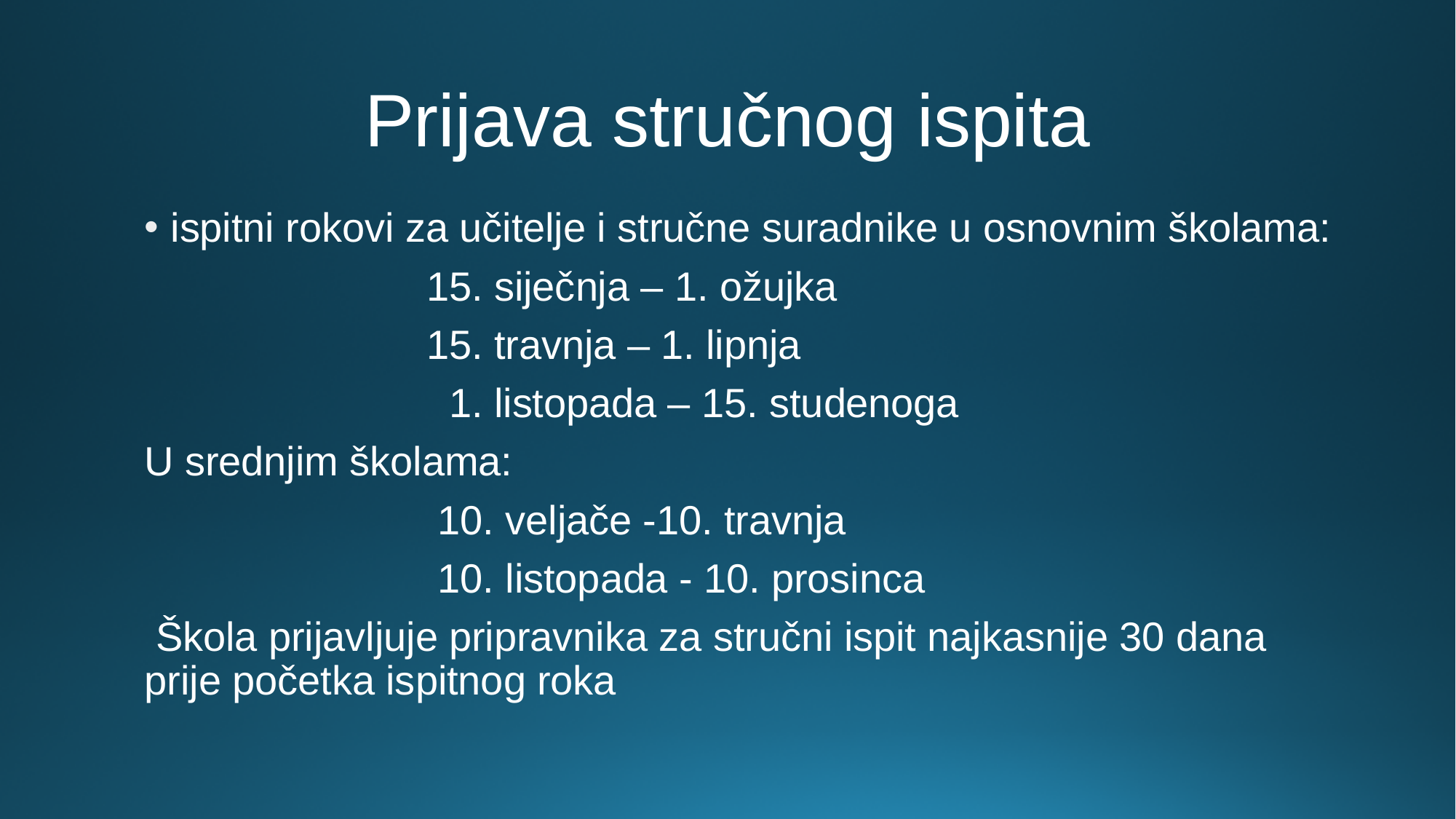

# Prijava stručnog ispita
ispitni rokovi za učitelje i stručne suradnike u osnovnim školama:
                         15. siječnja – 1. ožujka
                         15. travnja – 1. lipnja
                           1. listopada – 15. studenoga
U srednjim školama:
                          10. veljače -10. travnja
                          10. listopada - 10. prosinca
 Škola prijavljuje pripravnika za stručni ispit najkasnije 30 dana prije početka ispitnog roka